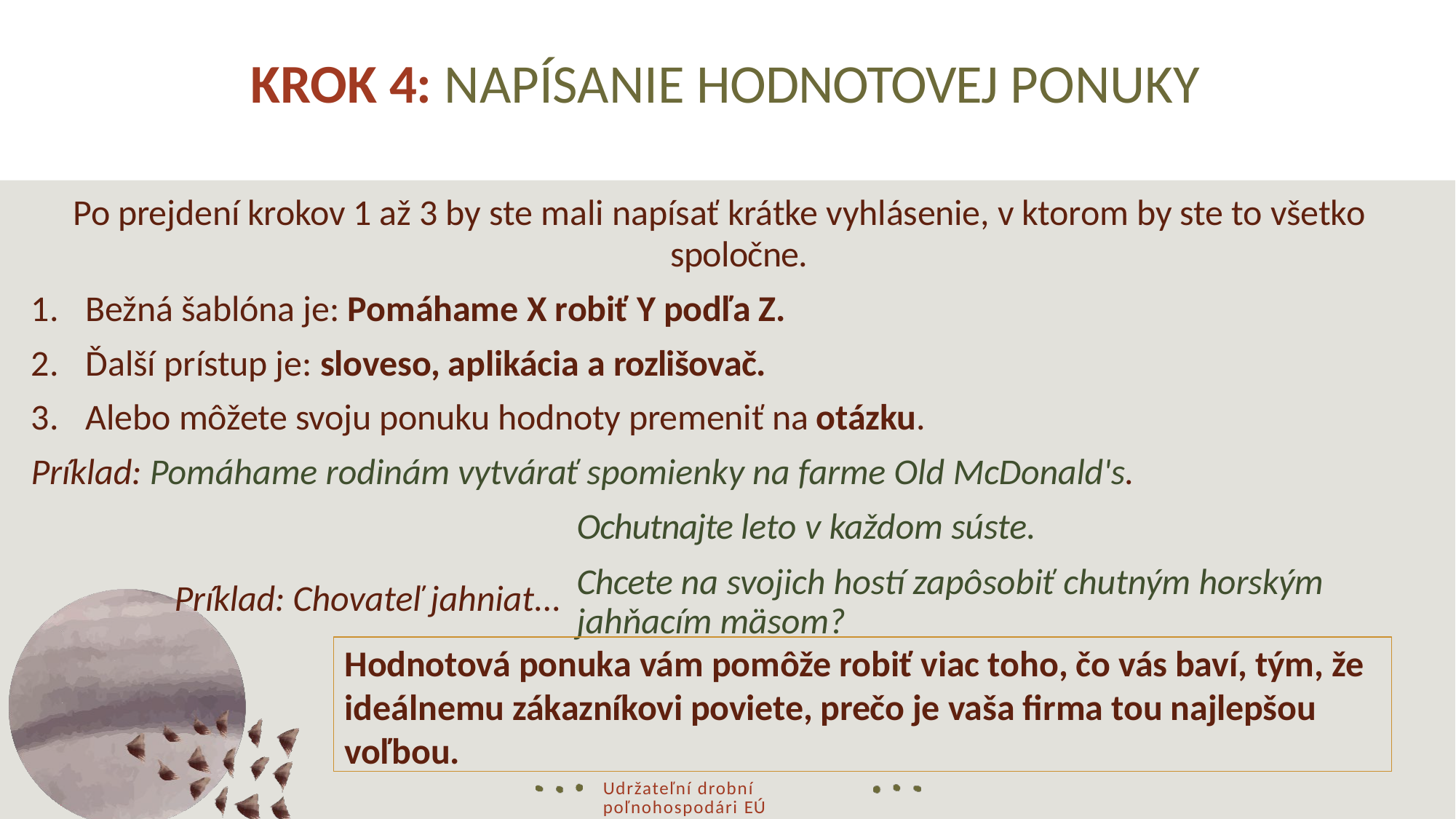

# KROK 4: NAPÍSANIE HODNOTOVEJ PONUKY
Po prejdení krokov 1 až 3 by ste mali napísať krátke vyhlásenie, v ktorom by ste to všetko
spoločne.
Bežná šablóna je: Pomáhame X robiť Y podľa Z.
Ďalší prístup je: sloveso, aplikácia a rozlišovač.
Alebo môžete svoju ponuku hodnoty premeniť na otázku.
Príklad: Pomáhame rodinám vytvárať spomienky na farme Old McDonald's.
Ochutnajte leto v každom súste.
Chcete na svojich hostí zapôsobiť chutným horským jahňacím mäsom?
Príklad: Chovateľ jahniat...
Hodnotová ponuka vám pomôže robiť viac toho, čo vás baví, tým, že ideálnemu zákazníkovi poviete, prečo je vaša firma tou najlepšou voľbou.
Udržateľní drobní poľnohospodári EÚ